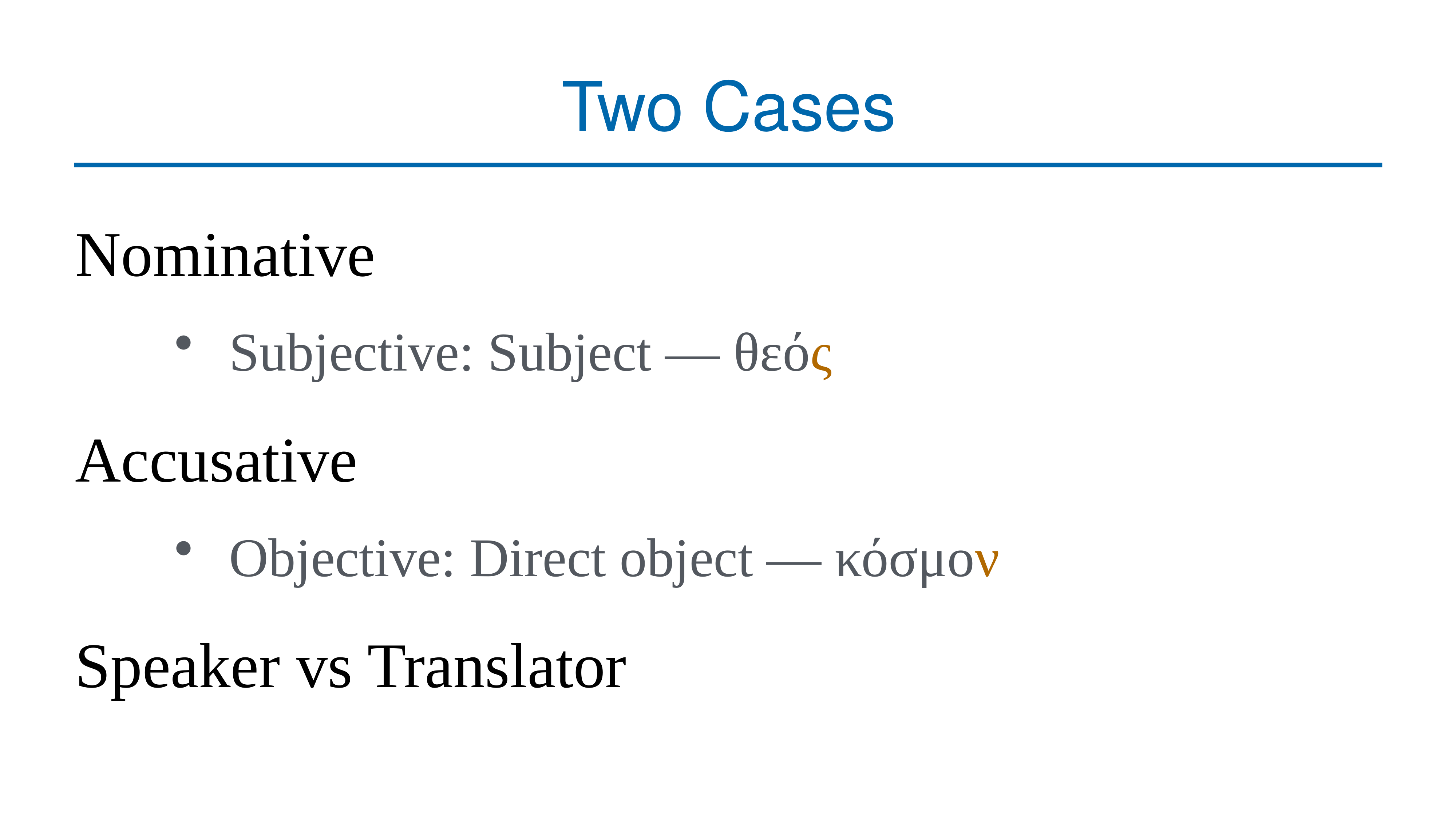

# Two Cases
Nominative
Subjective: Subject — θεός
Accusative
Objective: Direct object — κόσμον
Speaker vs Translator